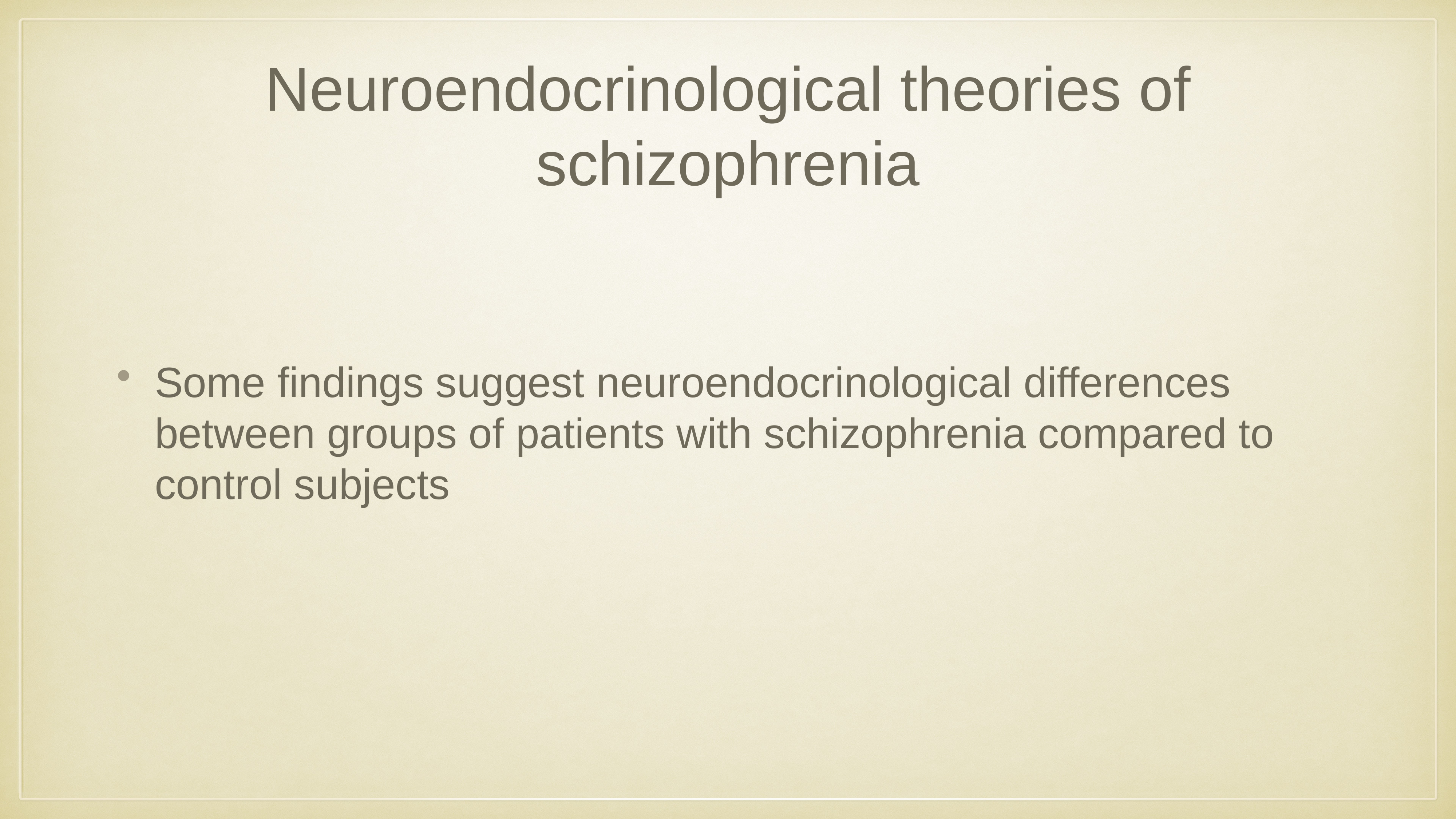

# Neuroendocrinological theories of schizophrenia
Some findings suggest neuroendocrinological differences between groups of patients with schizophrenia compared to control subjects